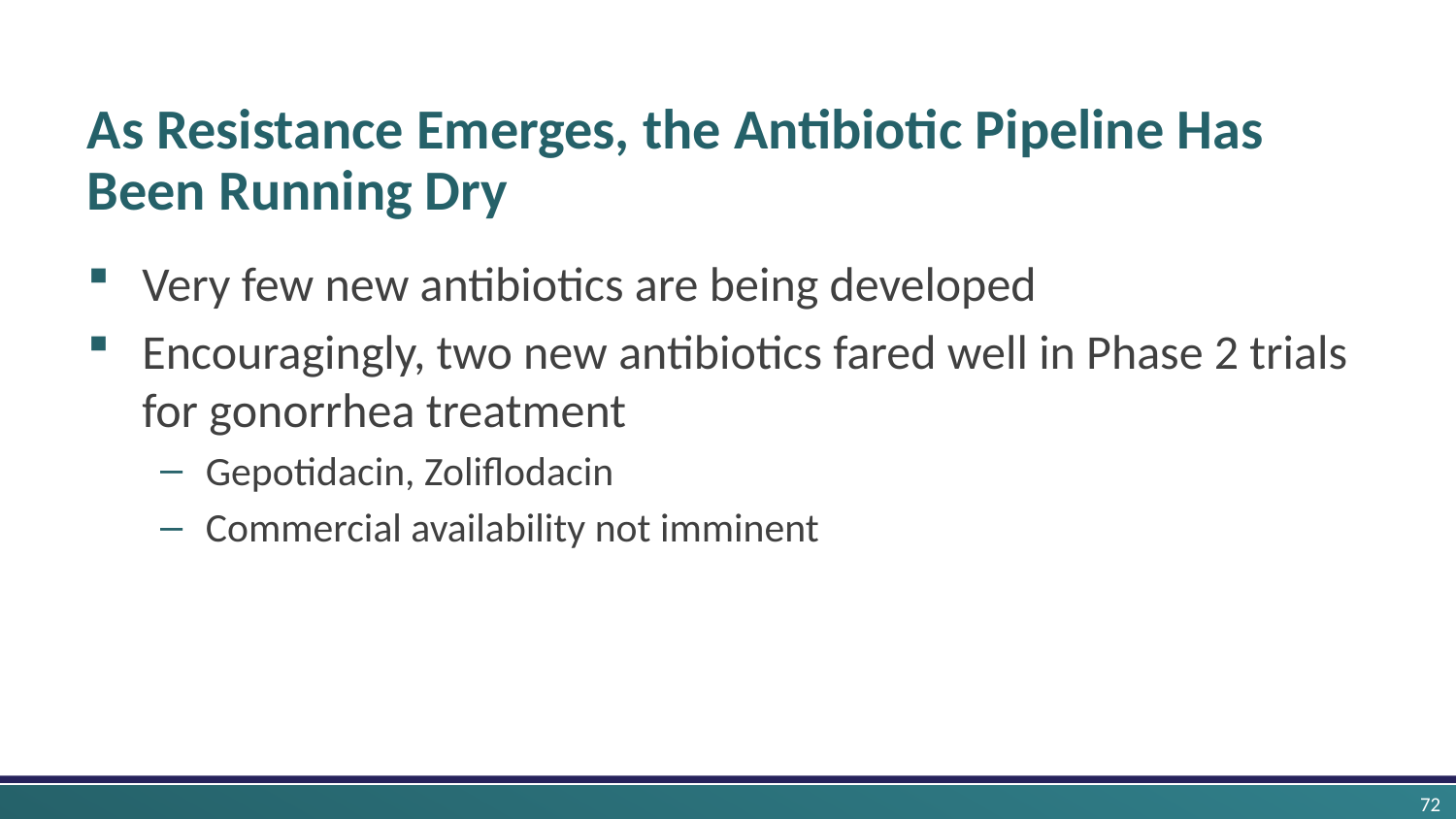

# As Resistance Emerges, the Antibiotic Pipeline Has Been Running Dry
Very few new antibiotics are being developed
Encouragingly, two new antibiotics fared well in Phase 2 trials for gonorrhea treatment
Gepotidacin, Zoliflodacin
Commercial availability not imminent
72